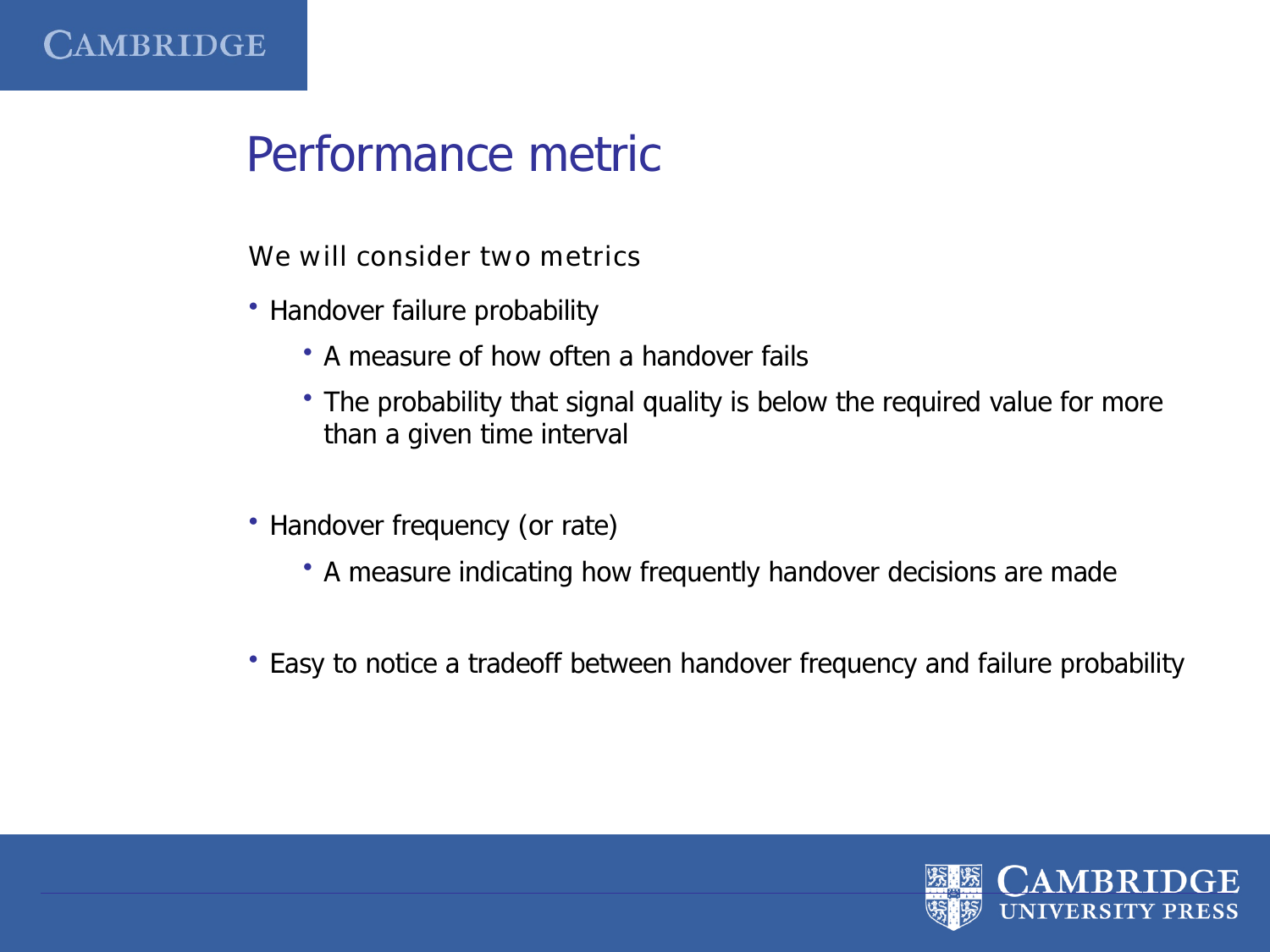

Performance metric
We will consider two metrics
Handover failure probability
A measure of how often a handover fails
The probability that signal quality is below the required value for more than a given time interval

Handover frequency (or rate)
A measure indicating how frequently handover decisions are made

Easy to notice a tradeoff between handover frequency and failure probability